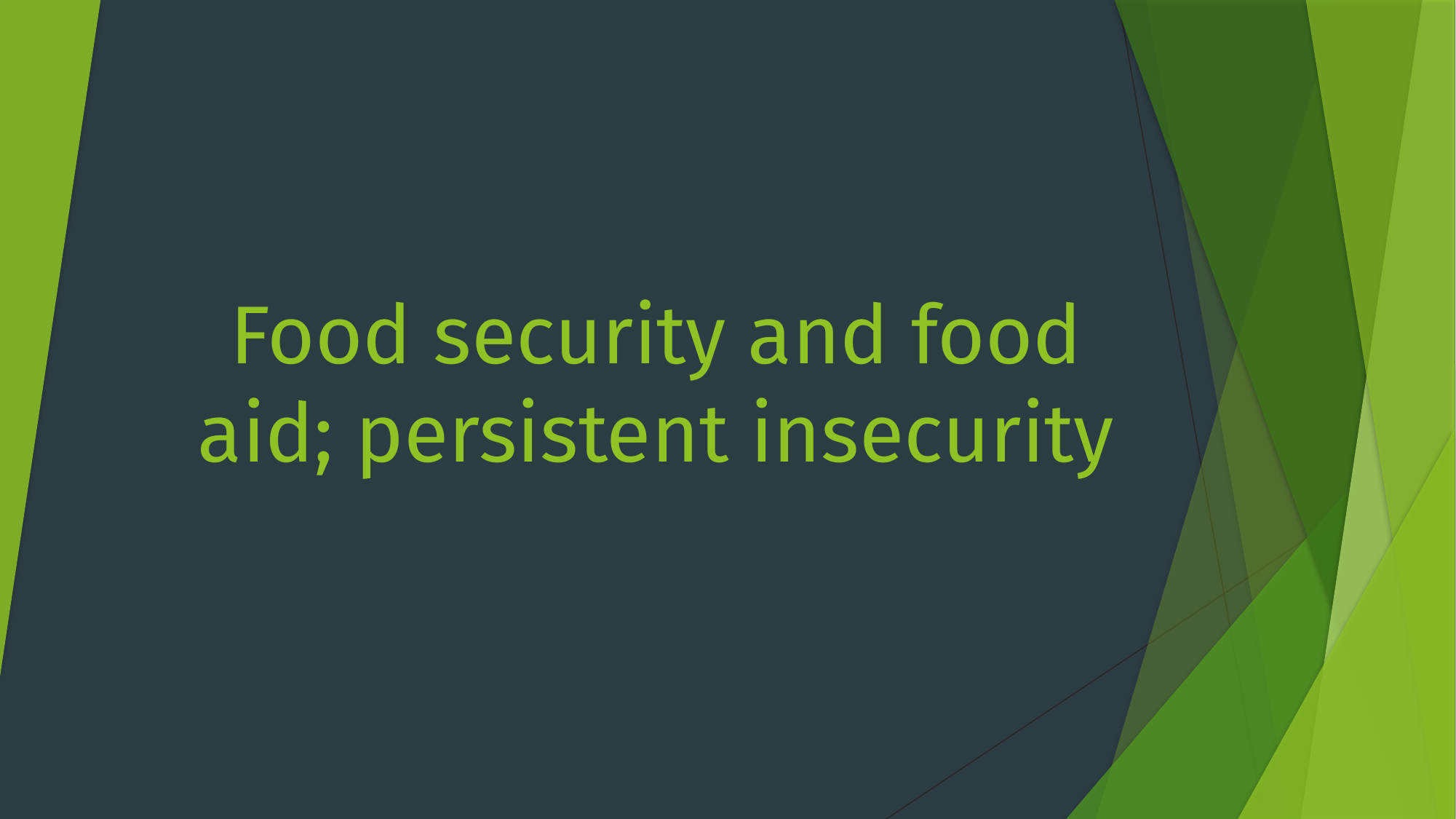

# Food security and food aid; persistent insecurity